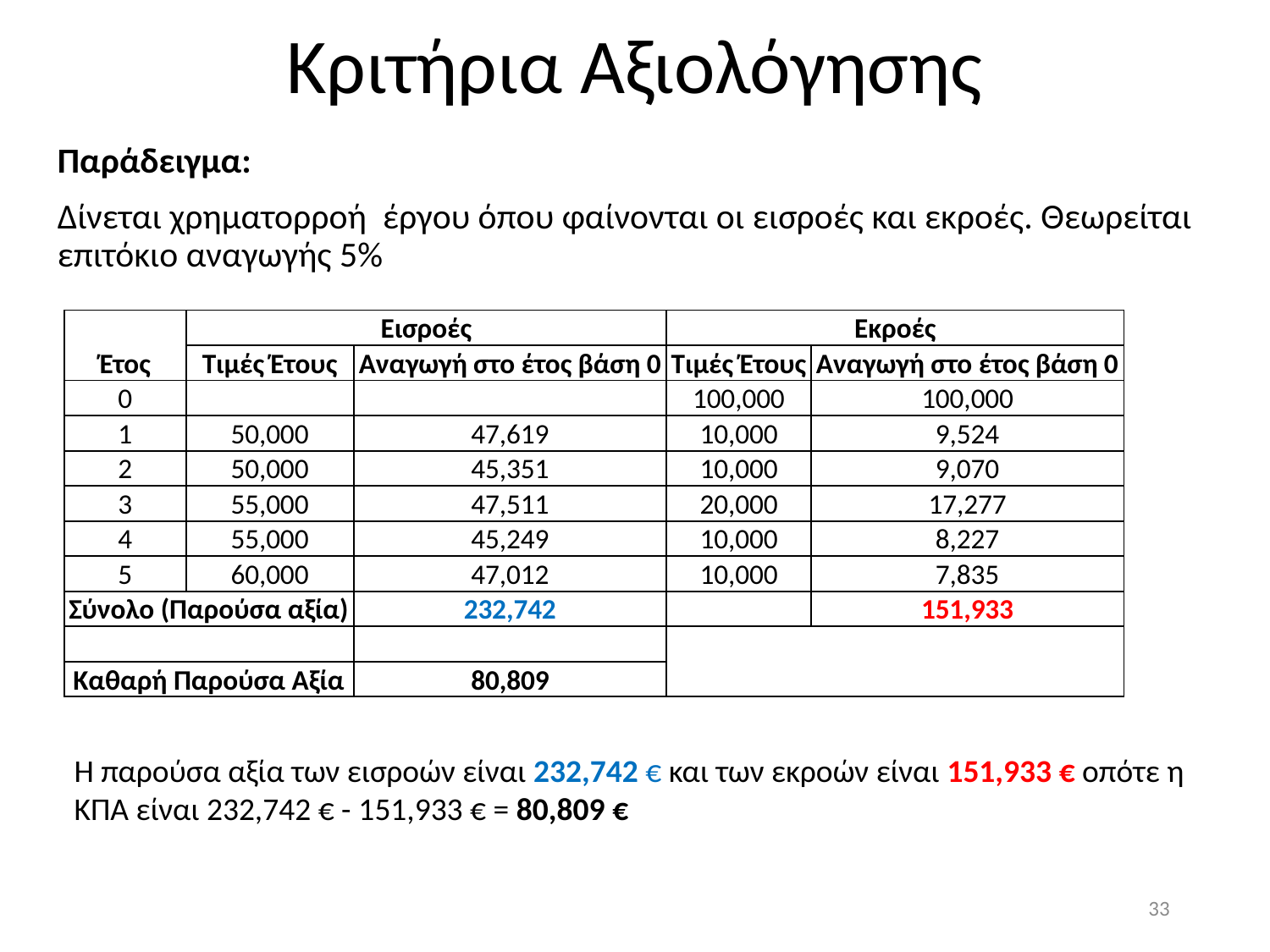

# Κριτήρια Αξιολόγησης
Παράδειγμα:
Δίνεται χρηματορροή  έργου όπου φαίνονται οι εισροές και εκροές. Θεωρείται επιτόκιο αναγωγής 5%
| Έτος | Εισροές |  | Εκροές |  |
| --- | --- | --- | --- | --- |
|  | Τιμές Έτους | Αναγωγή στο έτος βάση 0 | Τιμές Έτους | Αναγωγή στο έτος βάση 0 |
| 0 |  |  | 100,000 | 100,000 |
| 1 | 50,000 | 47,619 | 10,000 | 9,524 |
| 2 | 50,000 | 45,351 | 10,000 | 9,070 |
| 3 | 55,000 | 47,511 | 20,000 | 17,277 |
| 4 | 55,000 | 45,249 | 10,000 | 8,227 |
| 5 | 60,000 | 47,012 | 10,000 | 7,835 |
| Σύνολο (Παρούσα αξία) |  | 232,742 |  | 151,933 |
|  |  |  |  |  |
| Καθαρή Παρούσα Αξία |  | 80,809 |  |  |
Η παρούσα αξία των εισροών είναι 232,742 € και των εκροών είναι 151,933 € οπότε η ΚΠΑ είναι 232,742 € - 151,933 € = 80,809 €
33